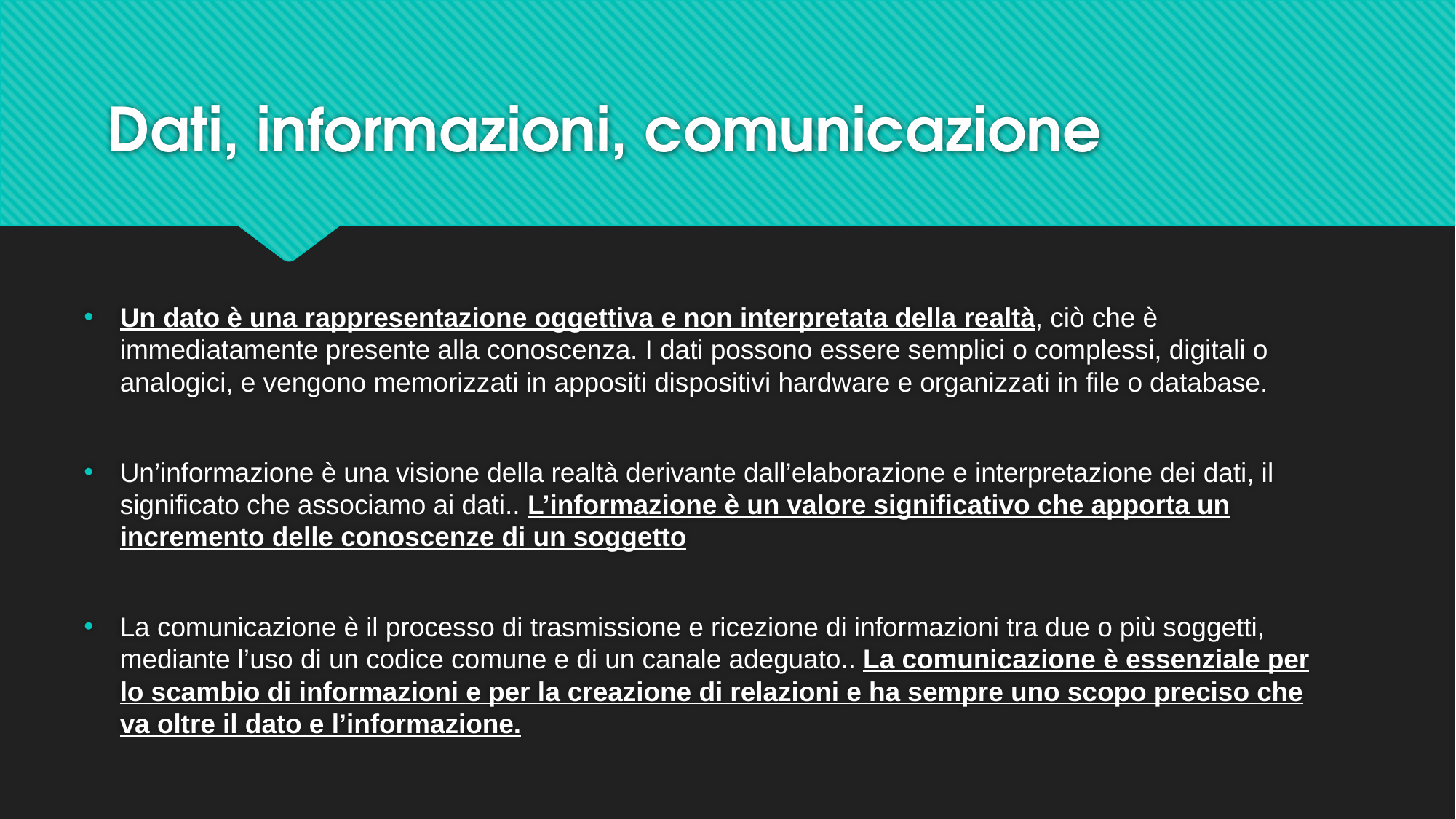

# Dati, informazioni, comunicazione
Un dato è una rappresentazione oggettiva e non interpretata della realtà, ciò che è immediatamente presente alla conoscenza. I dati possono essere semplici o complessi, digitali o analogici, e vengono memorizzati in appositi dispositivi hardware e organizzati in file o database.

Un’informazione è una visione della realtà derivante dall’elaborazione e interpretazione dei dati, il significato che associamo ai dati.. L’informazione è un valore significativo che apporta un incremento delle conoscenze di un soggetto

La comunicazione è il processo di trasmissione e ricezione di informazioni tra due o più soggetti, mediante l’uso di un codice comune e di un canale adeguato.. La comunicazione è essenziale per lo scambio di informazioni e per la creazione di relazioni e ha sempre uno scopo preciso che va oltre il dato e l’informazione.